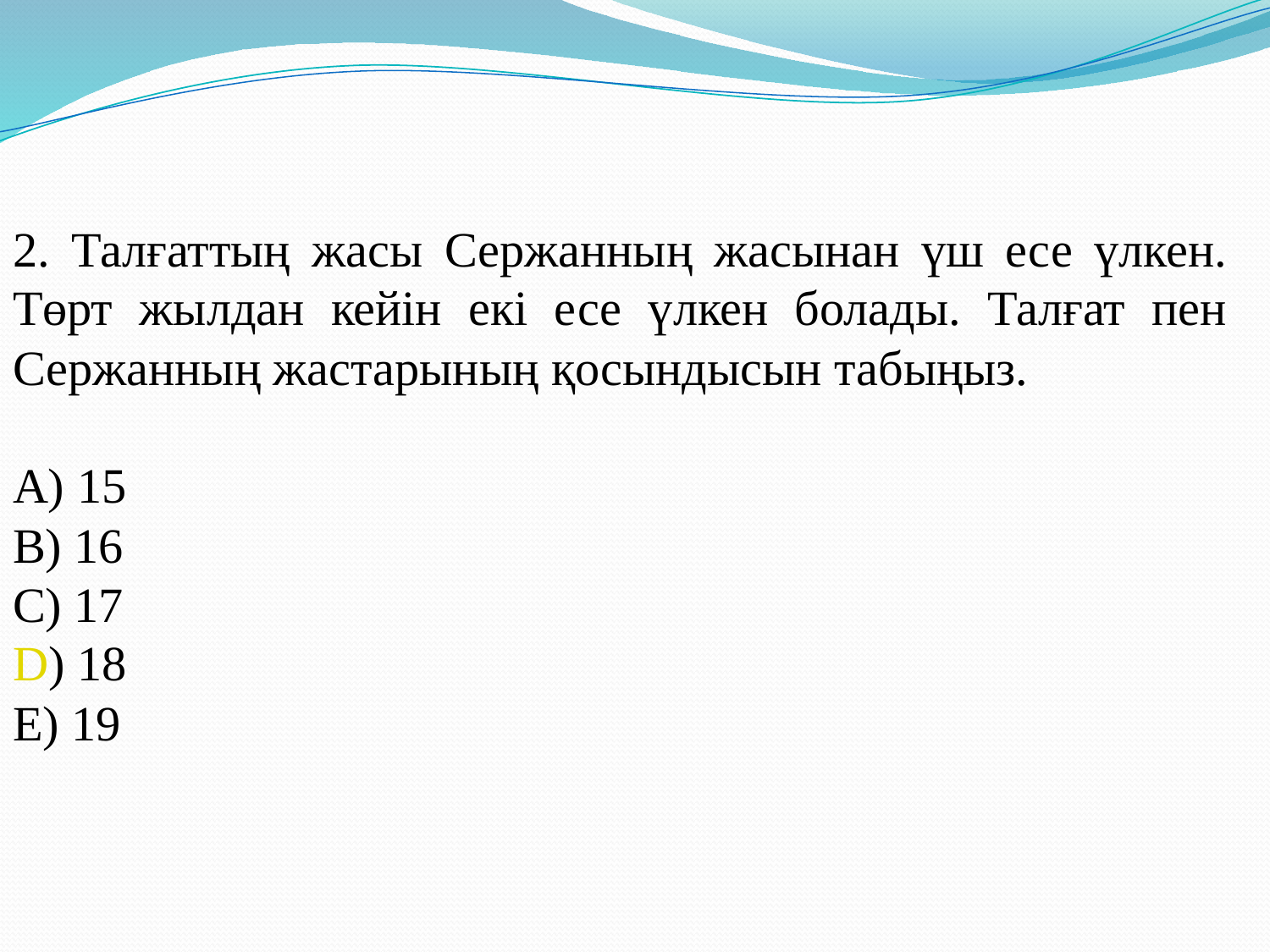

2. Талғаттың жасы Сержанның жасынан үш есе үлкен. Төрт жылдан кейін екі есе үлкен болады. Талғат пен Сержанның жастарының қосындысын табыңыз.

А) 15
В) 16
С) 17
D) 18
Е) 19